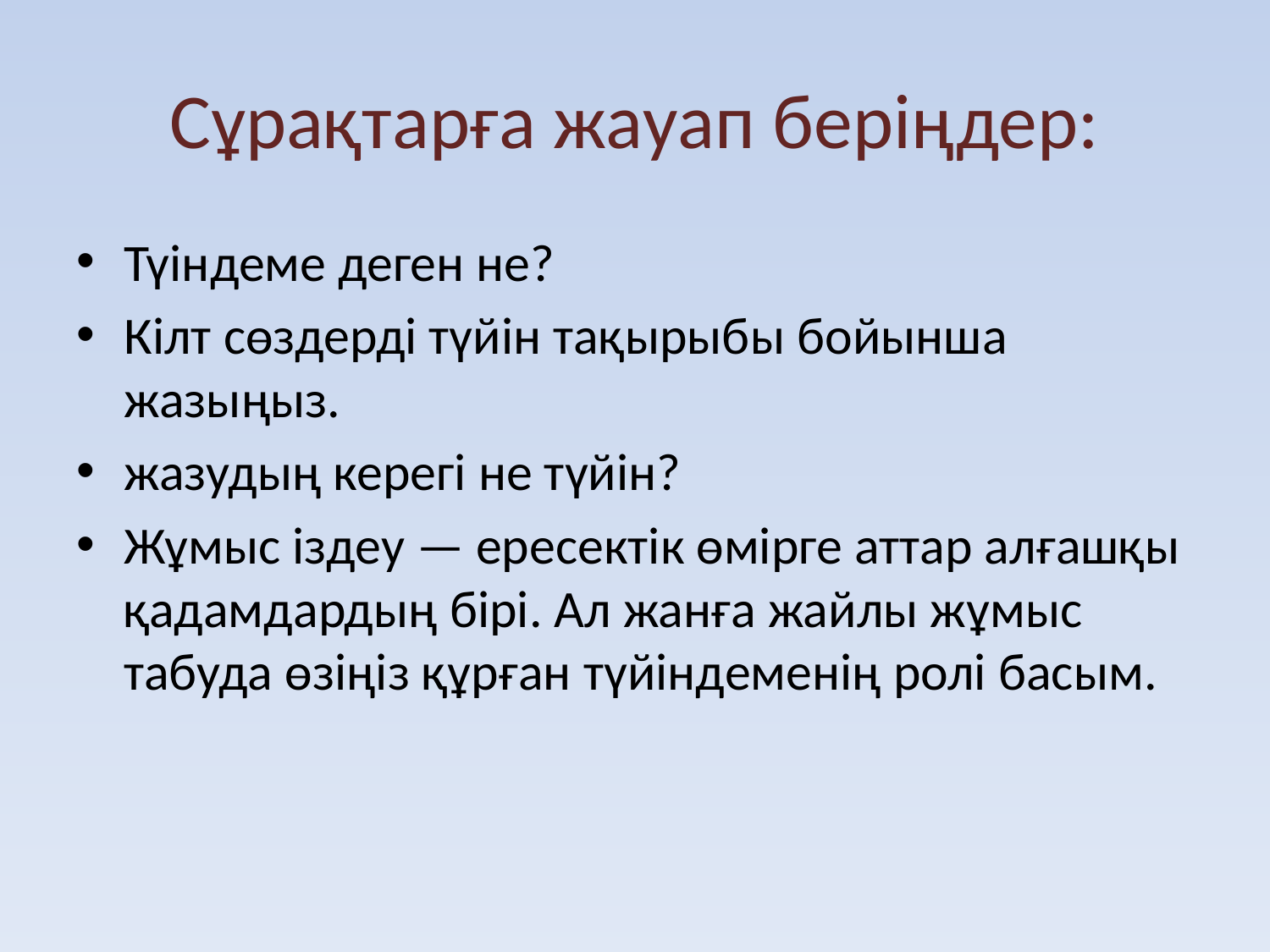

# Сұрақтарға жауап беріңдер:
Түіндеме деген не?
Кілт сөздерді түйін тақырыбы бойынша жазыңыз.
жазудың керегі не түйін?
Жұмыс іздеу — ересектік өмірге аттар алғашқы қадамдардың бірі. Ал жанға жайлы жұмыс табуда өзіңіз құрған түйіндеменің ролі басым.